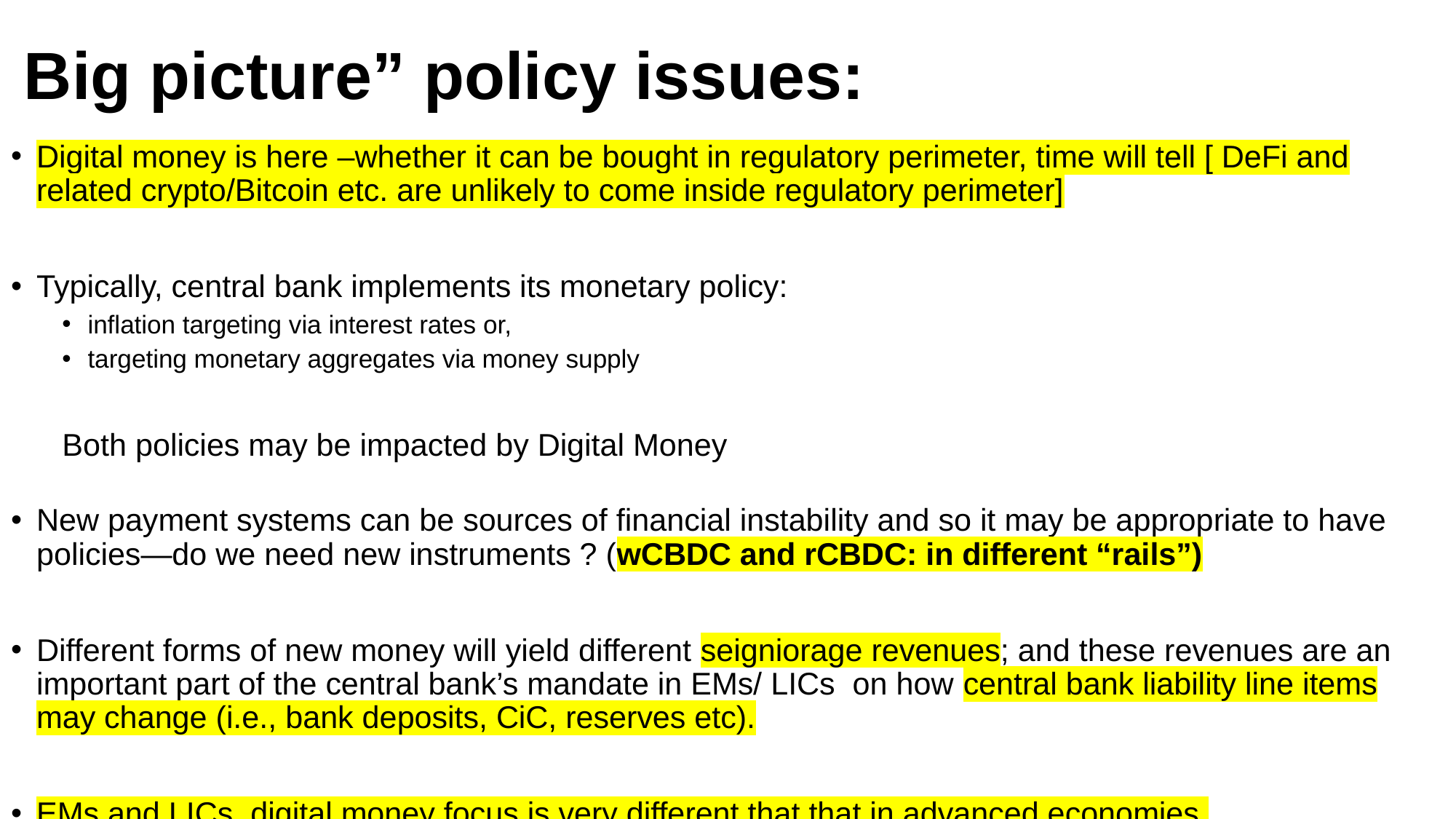

# Big picture” policy issues:
Digital money is here –whether it can be bought in regulatory perimeter, time will tell [ DeFi and related crypto/Bitcoin etc. are unlikely to come inside regulatory perimeter]

Typically, central bank implements its monetary policy:
inflation targeting via interest rates or,
targeting monetary aggregates via money supply

Both policies may be impacted by Digital Money
New payment systems can be sources of financial instability and so it may be appropriate to have policies—do we need new instruments ? (wCBDC and rCBDC: in different “rails”)

Different forms of new money will yield different seigniorage revenues; and these revenues are an important part of the central bank’s mandate in EMs/ LICs  on how central bank liability line items may change (i.e., bank deposits, CiC, reserves etc).

EMs and LICs  digital money focus is very different that that in advanced economies.